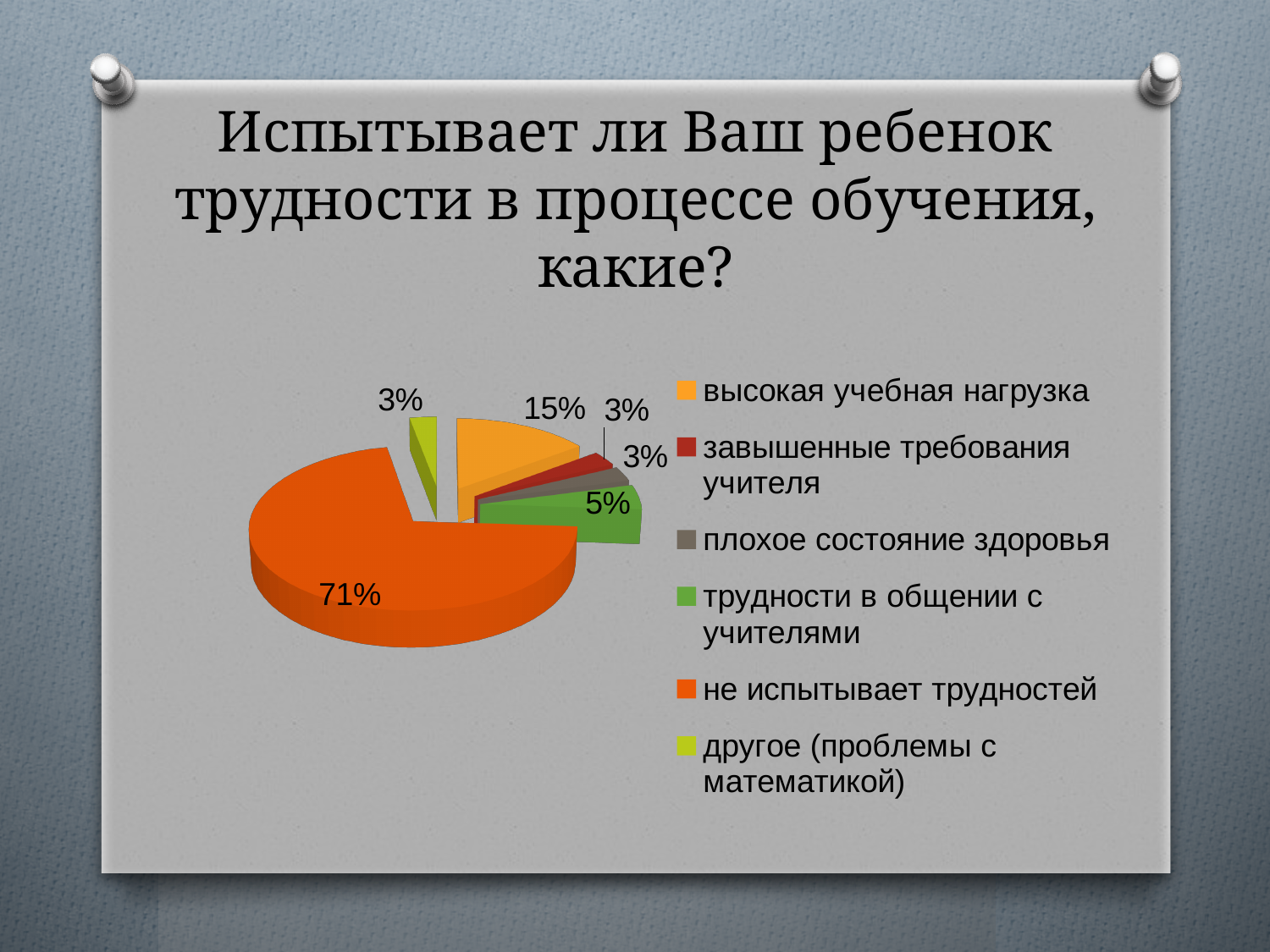

# Испытывает ли Ваш ребенок трудности в процессе обучения, какие?

[unsupported chart]